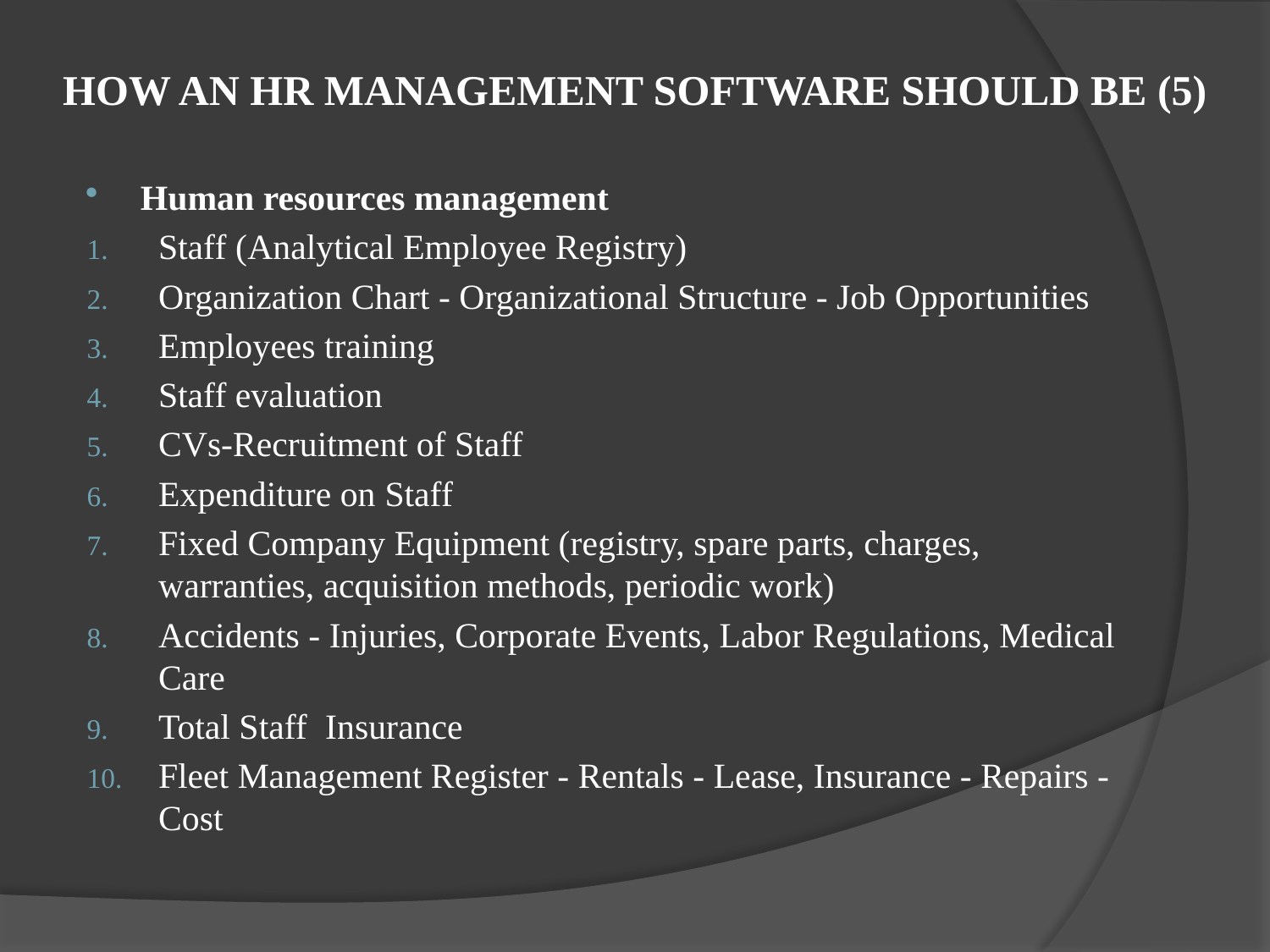

# HOW AN HR MANAGEMENT SOFTWARE SHOULD BE (5)
Human resources management
Staff (Analytical Employee Registry)
Organization Chart - Organizational Structure - Job Opportunities
Employees training
Staff evaluation
CVs-Recruitment of Staff
Expenditure on Staff
Fixed Company Equipment (registry, spare parts, charges, warranties, acquisition methods, periodic work)
Accidents - Injuries, Corporate Events, Labor Regulations, Medical Care
Total Staff  Insurance
Fleet Management Register - Rentals - Lease, Insurance - Repairs - Cost